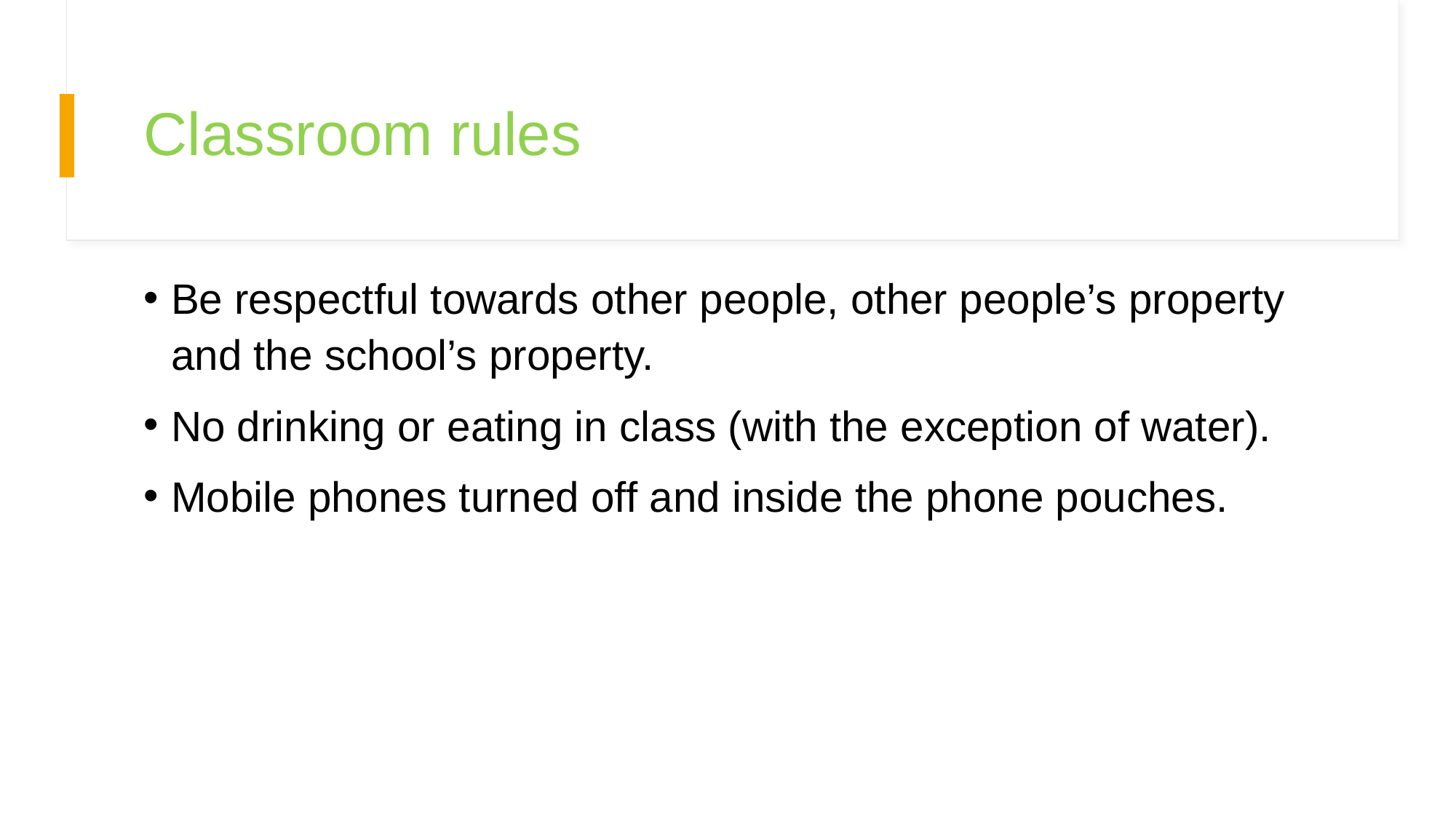

# Classroom rules
Be respectful towards other people, other people’s property and the school’s property.
No drinking or eating in class (with the exception of water).
Mobile phones turned off and inside the phone pouches.